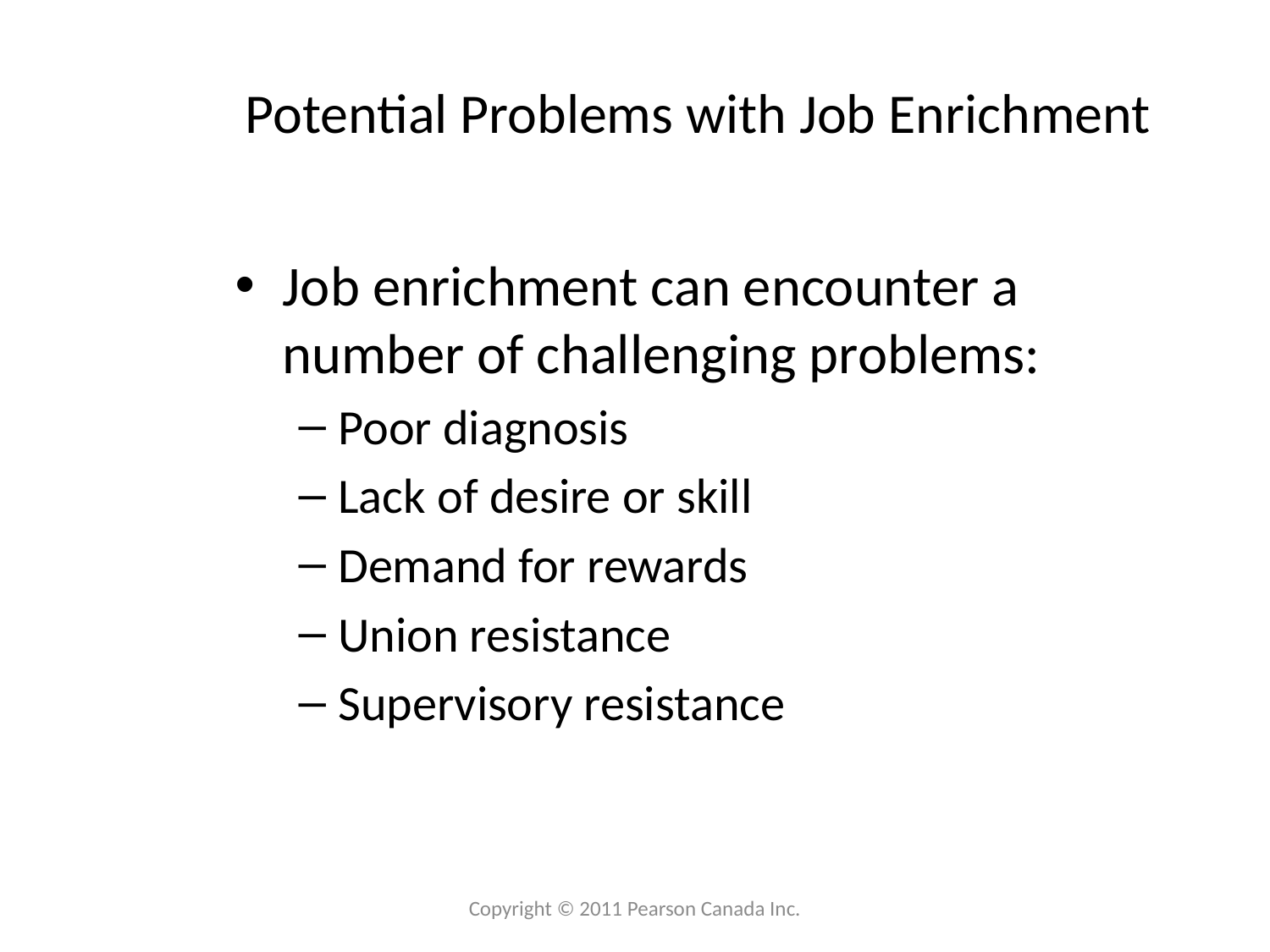

# Potential Problems with Job Enrichment
Job enrichment can encounter a number of challenging problems:
Poor diagnosis
Lack of desire or skill
Demand for rewards
Union resistance
Supervisory resistance
Copyright © 2011 Pearson Canada Inc.